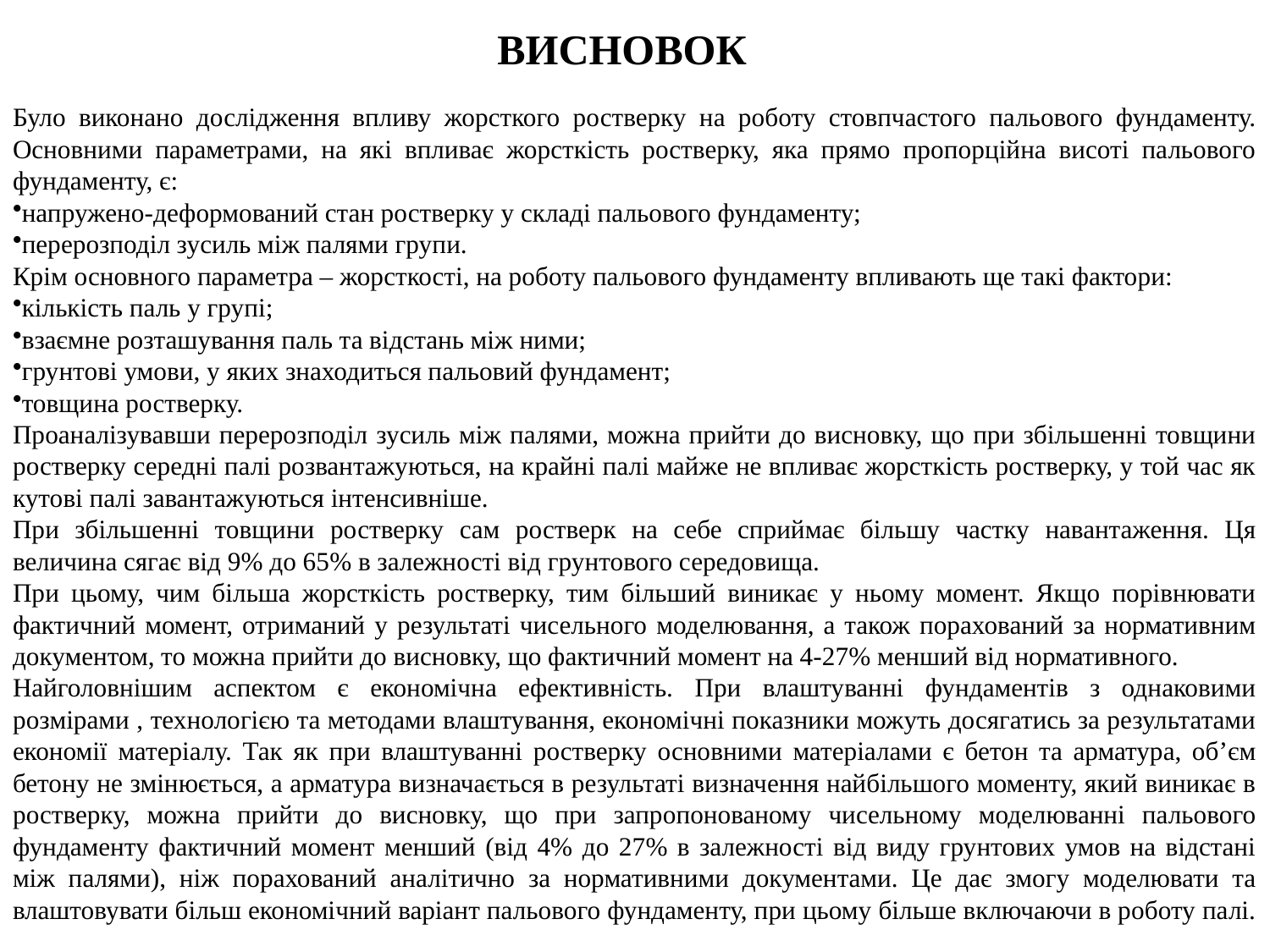

ВИСНОВОК
Було виконано дослідження впливу жорсткого ростверку на роботу стовпчастого пальового фундаменту. Основними параметрами, на які впливає жорсткість ростверку, яка прямо пропорційна висоті пальового фундаменту, є:
напружено-деформований стан ростверку у складі пальового фундаменту;
перерозподіл зусиль між палями групи.
Крім основного параметра – жорсткості, на роботу пальового фундаменту впливають ще такі фактори:
кількість паль у групі;
взаємне розташування паль та відстань між ними;
грунтові умови, у яких знаходиться пальовий фундамент;
товщина ростверку.
Проаналізувавши перерозподіл зусиль між палями, можна прийти до висновку, що при збільшенні товщини ростверку середні палі розвантажуються, на крайні палі майже не впливає жорсткість ростверку, у той час як кутові палі завантажуються інтенсивніше.
При збільшенні товщини ростверку сам ростверк на себе сприймає більшу частку навантаження. Ця величина сягає від 9% до 65% в залежності від грунтового середовища.
При цьому, чим більша жорсткість ростверку, тим більший виникає у ньому момент. Якщо порівнювати фактичний момент, отриманий у результаті чисельного моделювання, а також порахований за нормативним документом, то можна прийти до висновку, що фактичний момент на 4-27% менший від нормативного.
Найголовнішим аспектом є економічна ефективність. При влаштуванні фундаментів з однаковими розмірами , технологією та методами влаштування, економічні показники можуть досягатись за результатами економії матеріалу. Так як при влаштуванні ростверку основними матеріалами є бетон та арматура, об’єм бетону не змінюється, а арматура визначається в результаті визначення найбільшого моменту, який виникає в ростверку, можна прийти до висновку, що при запропонованому чисельному моделюванні пальового фундаменту фактичний момент менший (від 4% до 27% в залежності від виду грунтових умов на відстані між палями), ніж порахований аналітично за нормативними документами. Це дає змогу моделювати та влаштовувати більш економічний варіант пальового фундаменту, при цьому більше включаючи в роботу палі.